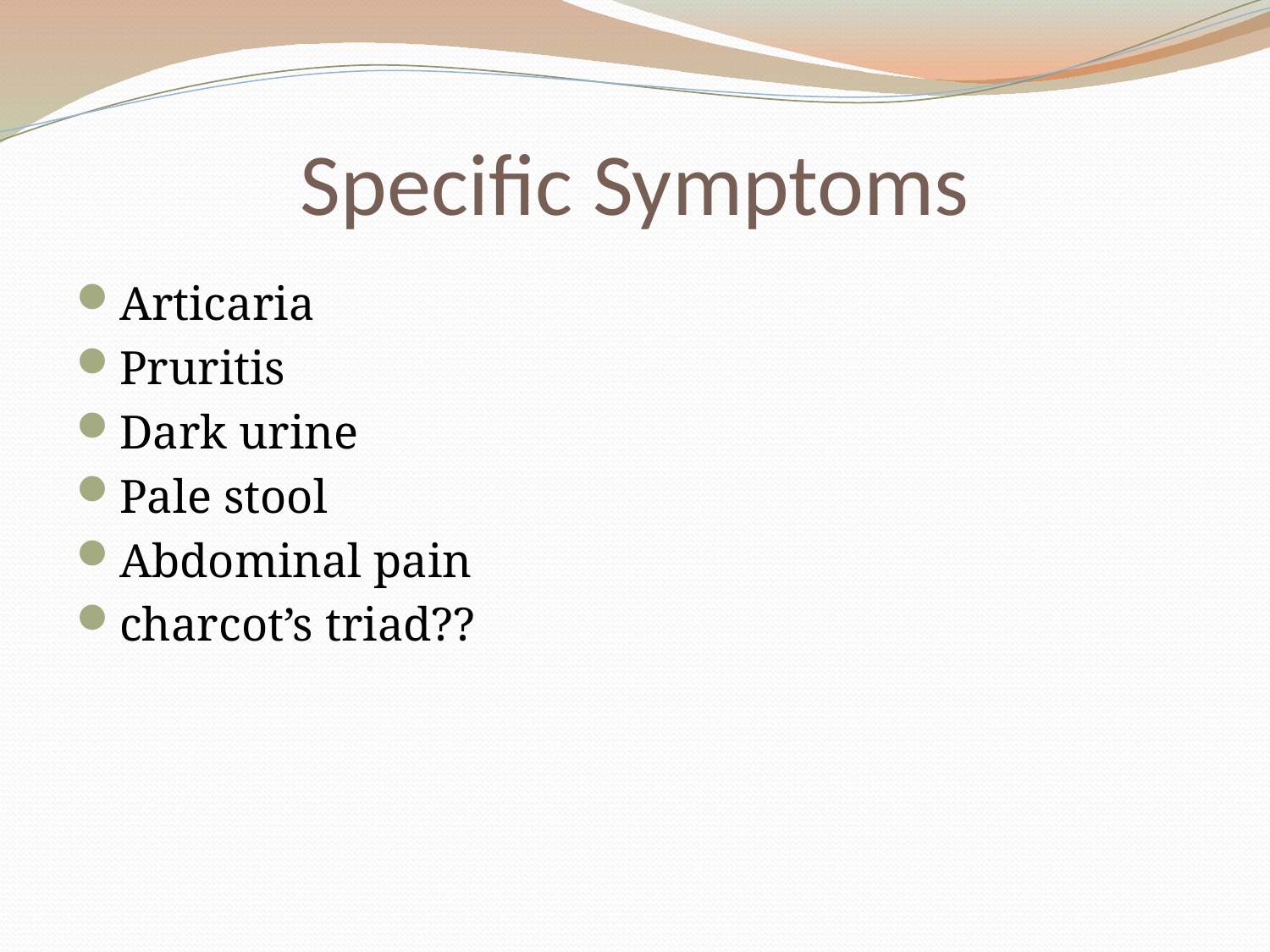

# Specific Symptoms
Articaria
Pruritis
Dark urine
Pale stool
Abdominal pain
charcot’s triad??